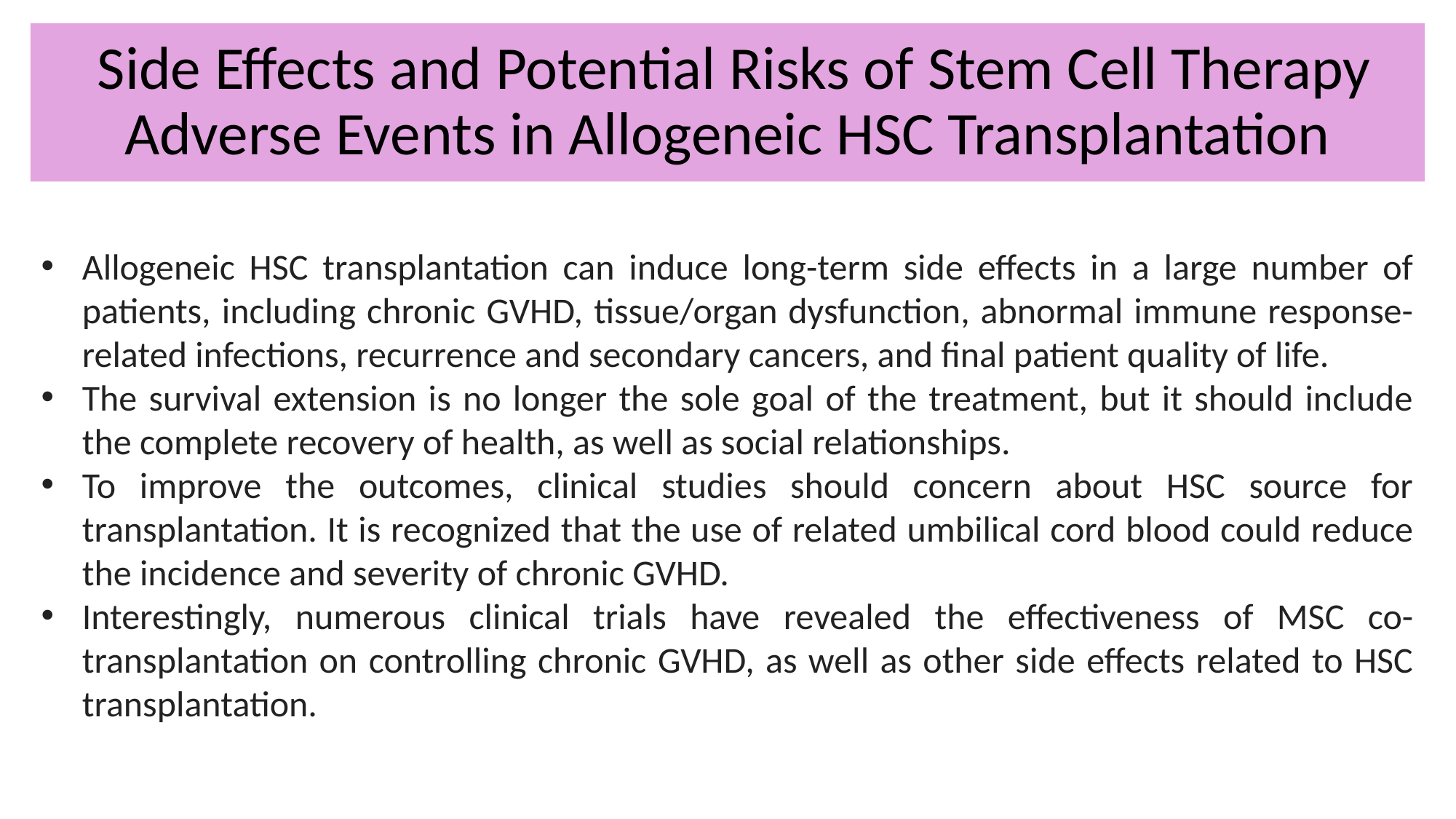

# Side Effects and Potential Risks of Stem Cell Therapy Adverse Events in Allogeneic HSC Transplantation
Allogeneic HSC transplantation can induce long-term side effects in a large number of patients, including chronic GVHD, tissue/organ dysfunction, abnormal immune response-related infections, recurrence and secondary cancers, and final patient quality of life.
The survival extension is no longer the sole goal of the treatment, but it should include the complete recovery of health, as well as social relationships.
To improve the outcomes, clinical studies should concern about HSC source for transplantation. It is recognized that the use of related umbilical cord blood could reduce the incidence and severity of chronic GVHD.
Interestingly, numerous clinical trials have revealed the effectiveness of MSC co-transplantation on controlling chronic GVHD, as well as other side effects related to HSC transplantation.